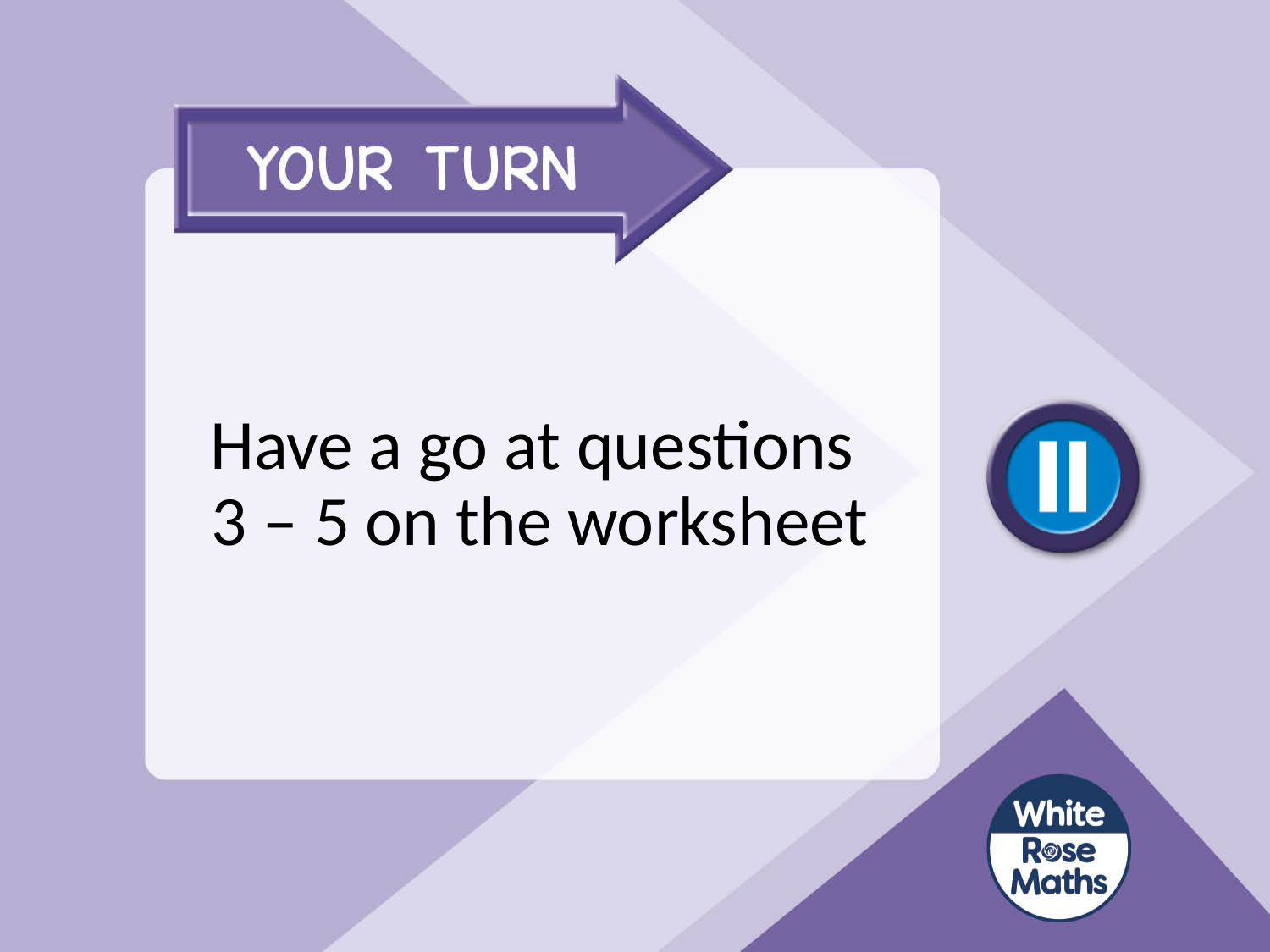

# Have a go at questions 3 – 5 on the worksheet